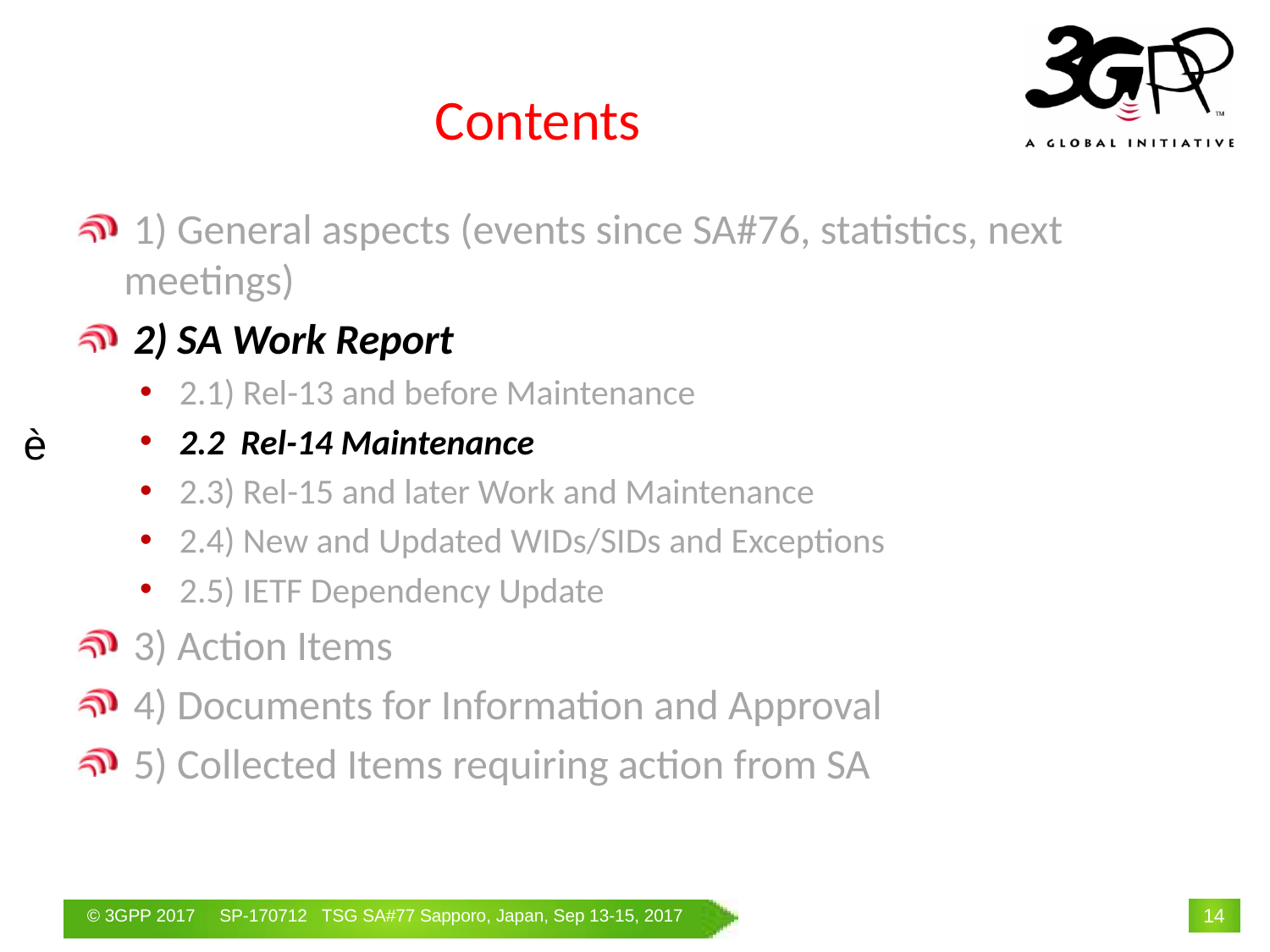

# Contents
 1) General aspects (events since SA#76, statistics, next meetings)
 2) SA Work Report
2.1) Rel-13 and before Maintenance
2.2  Rel-14 Maintenance
2.3) Rel-15 and later Work and Maintenance
2.4) New and Updated WIDs/SIDs and Exceptions
2.5) IETF Dependency Update
 3) Action Items
 4) Documents for Information and Approval
 5) Collected Items requiring action from SA
è